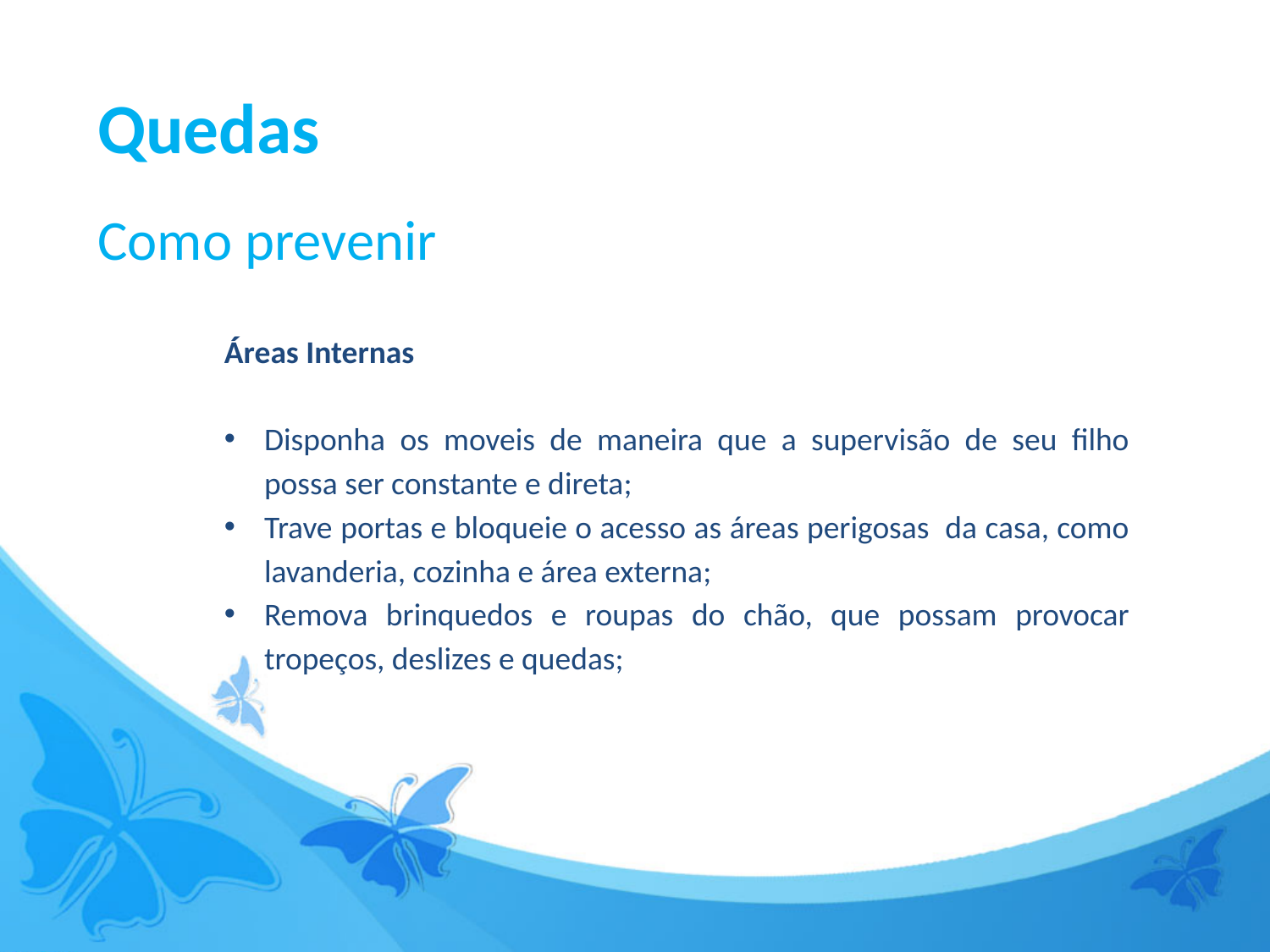

# Quedas
Como prevenir
Áreas Internas

Disponha os moveis de maneira que a supervisão de seu filho possa ser constante e direta;
Trave portas e bloqueie o acesso as áreas perigosas  da casa, como lavanderia, cozinha e área externa;
Remova brinquedos e roupas do chão, que possam provocar tropeços, deslizes e quedas;